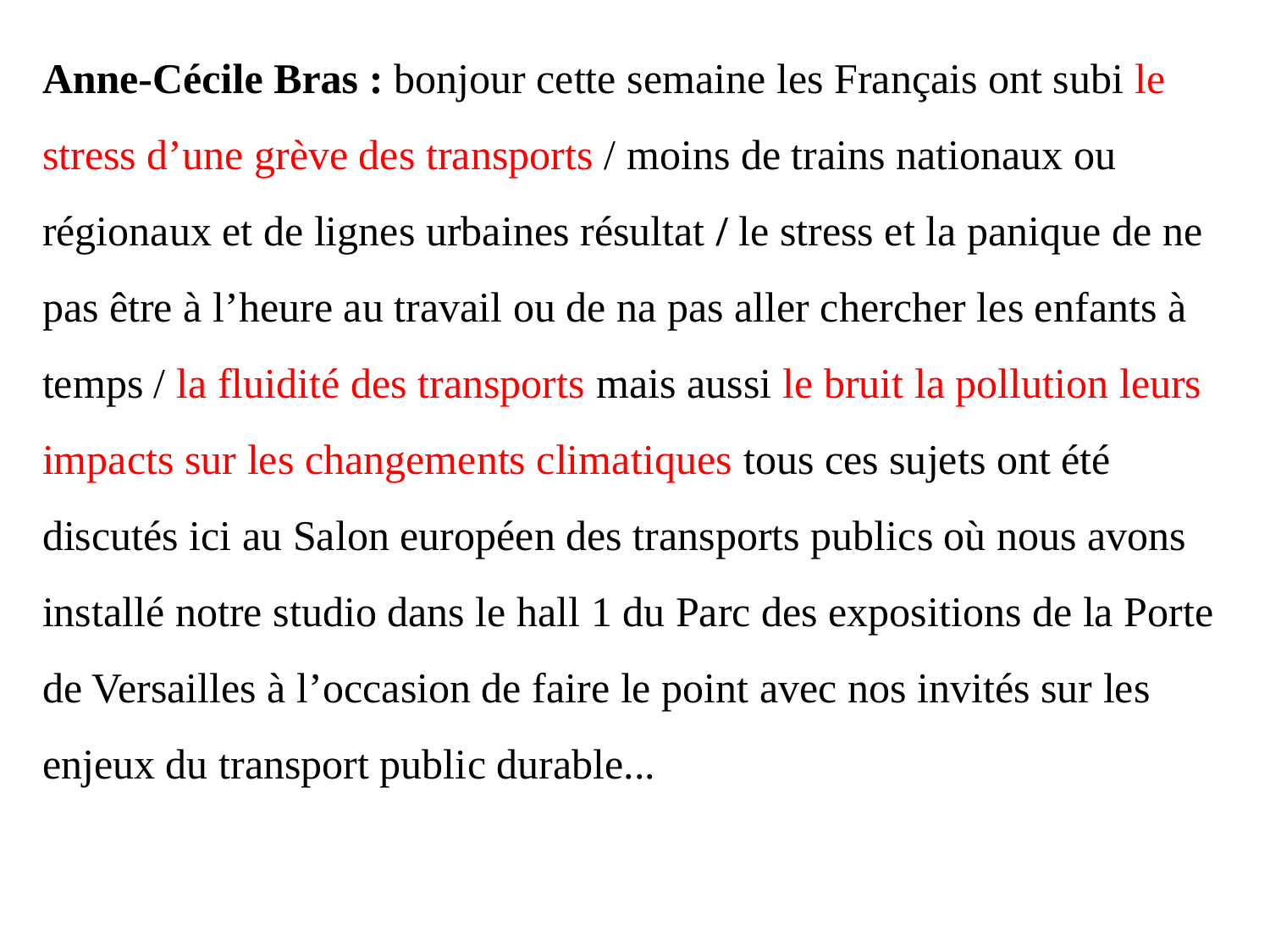

Аnne-Cécile Bras : bonjour cette semaine les Français ont subi le stress d’une grève des transports / moins de trains nationaux ou régionaux et de lignes urbaines résultat / le stress et la panique de ne pas être à l’heure au travail ou de na pas aller chercher les enfants à temps / la fluidité des transports mais aussi le bruit la pollution leurs impacts sur les changements climatiques tous ces sujets ont été discutés ici au Salon européen des transports publics où nous avons installé notre studio dans le hall 1 du Parc des expositions de la Porte de Versailles à l’occasion de faire le point avec nos invités sur les enjeux du transport public durable...